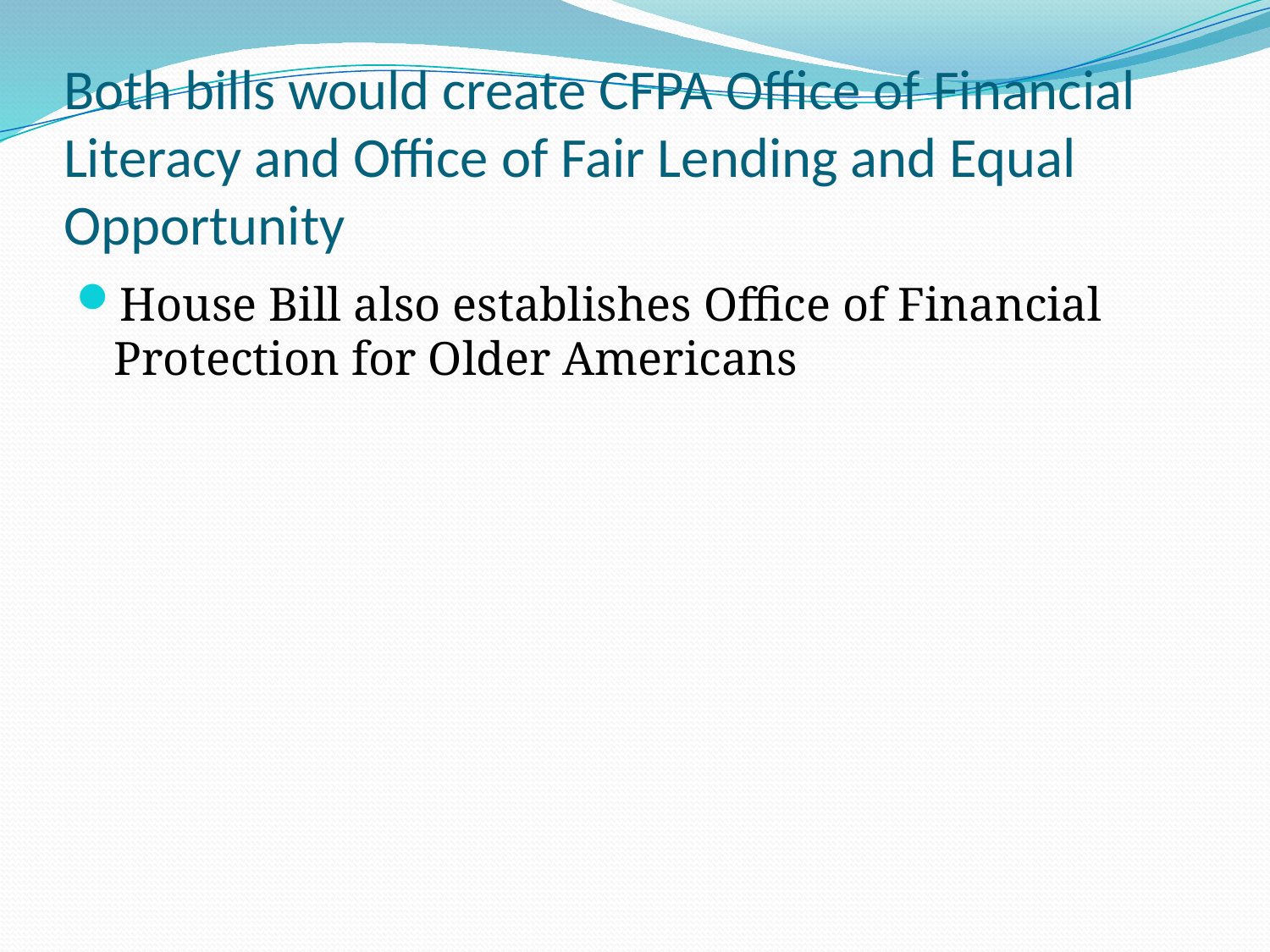

Both bills would create CFPA Office of Financial Literacy and Office of Fair Lending and Equal Opportunity
House Bill also establishes Office of Financial Protection for Older Americans